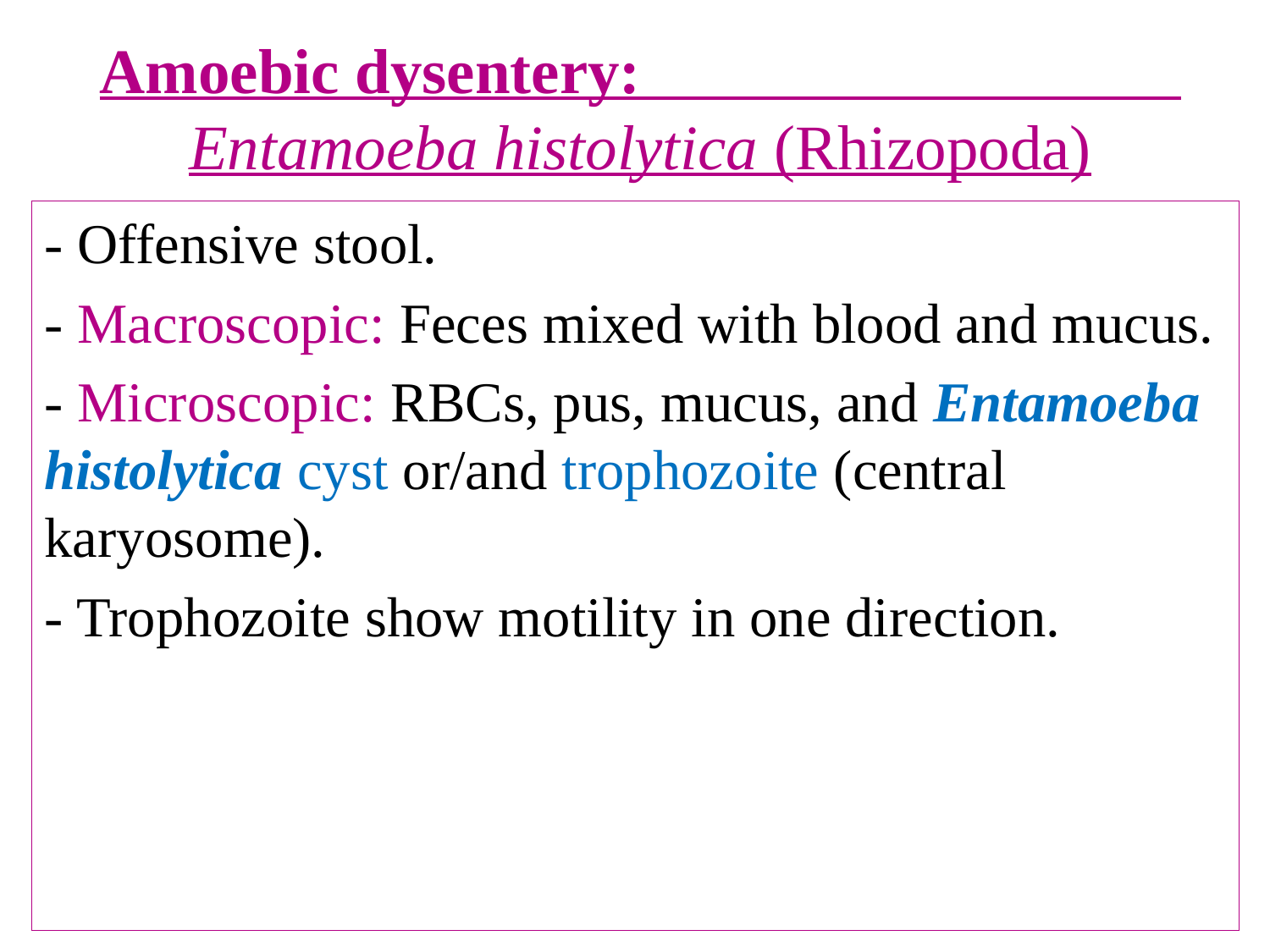

# Amoebic dysentery:                                   Entamoeba histolytica (Rhizopoda)
- Offensive stool.
- Macroscopic: Feces mixed with blood and mucus.
- Microscopic: RBCs, pus, mucus, and Entamoeba histolytica cyst or/and trophozoite (central karyosome).
- Trophozoite show motility in one direction.